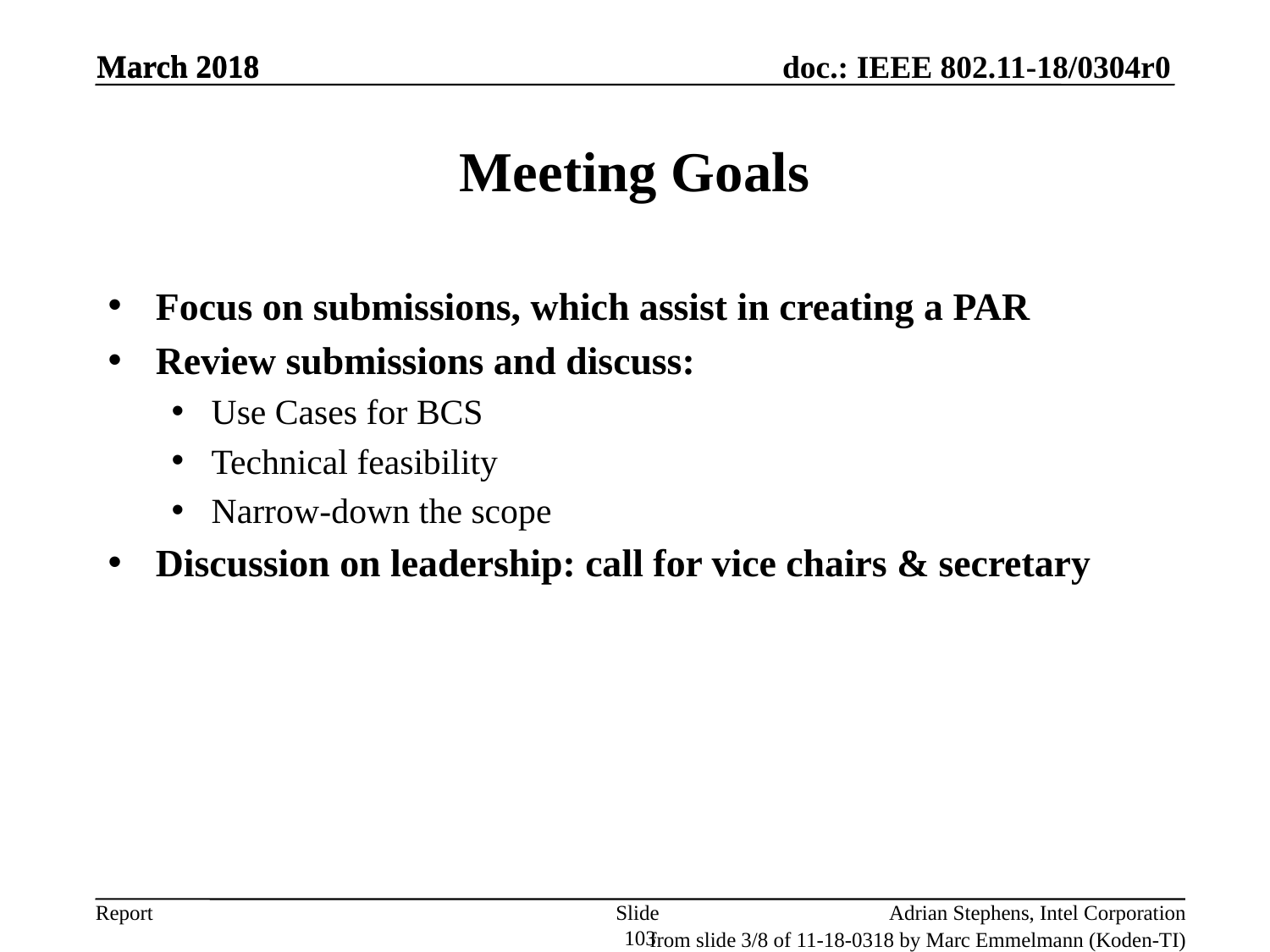

March 2018
March 2018
# Meeting Goals
Focus on submissions, which assist in creating a PAR
Review submissions and discuss:
Use Cases for BCS
Technical feasibility
Narrow-down the scope
Discussion on leadership: call for vice chairs & secretary
Slide 103
Adrian Stephens, Intel Corporation
from slide 3/8 of 11-18-0318 by Marc Emmelmann (Koden-TI)